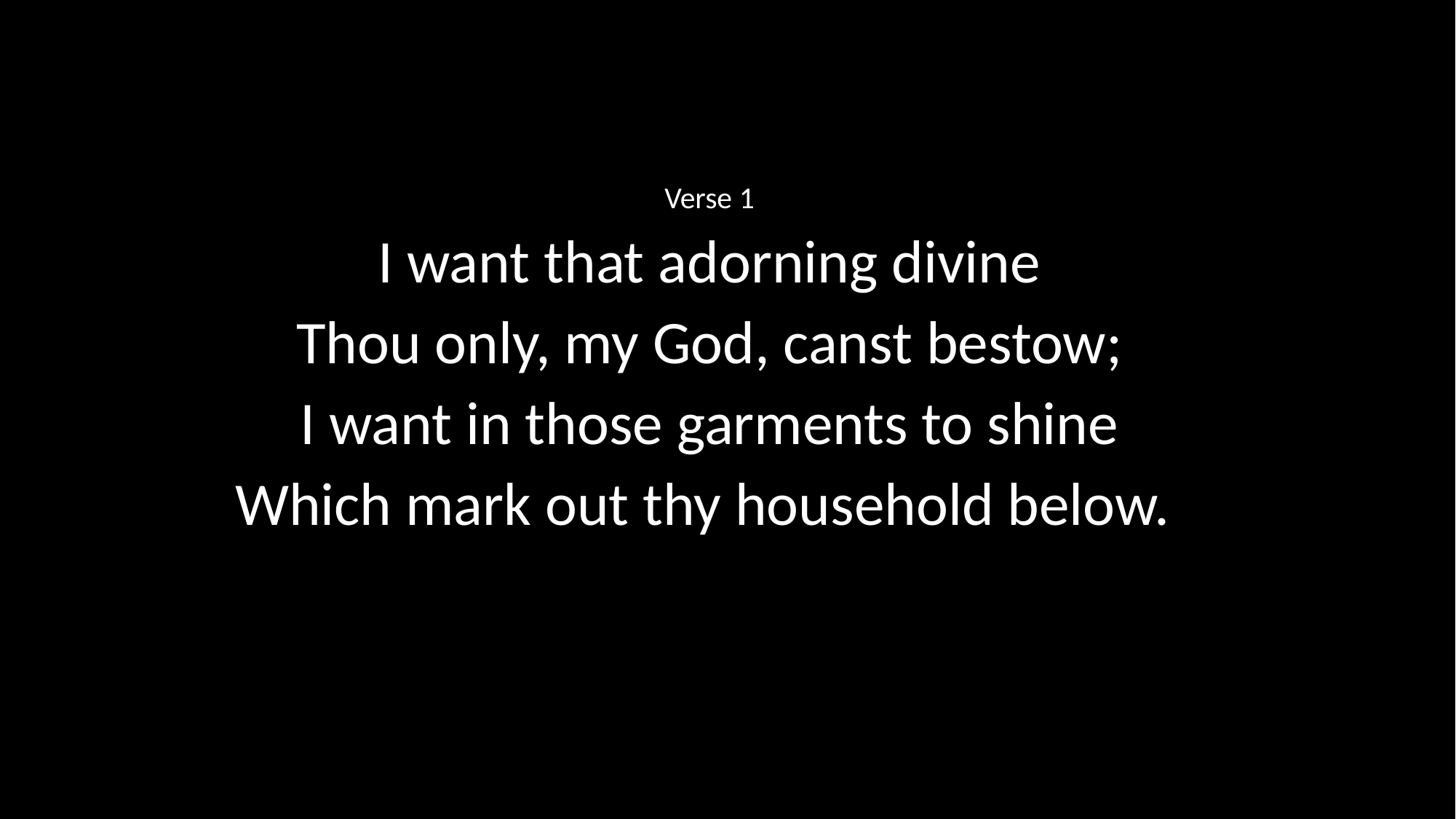

Verse 1
I want that adorning divine
Thou only, my God, canst bestow;
I want in those garments to shine
Which mark out thy household below.